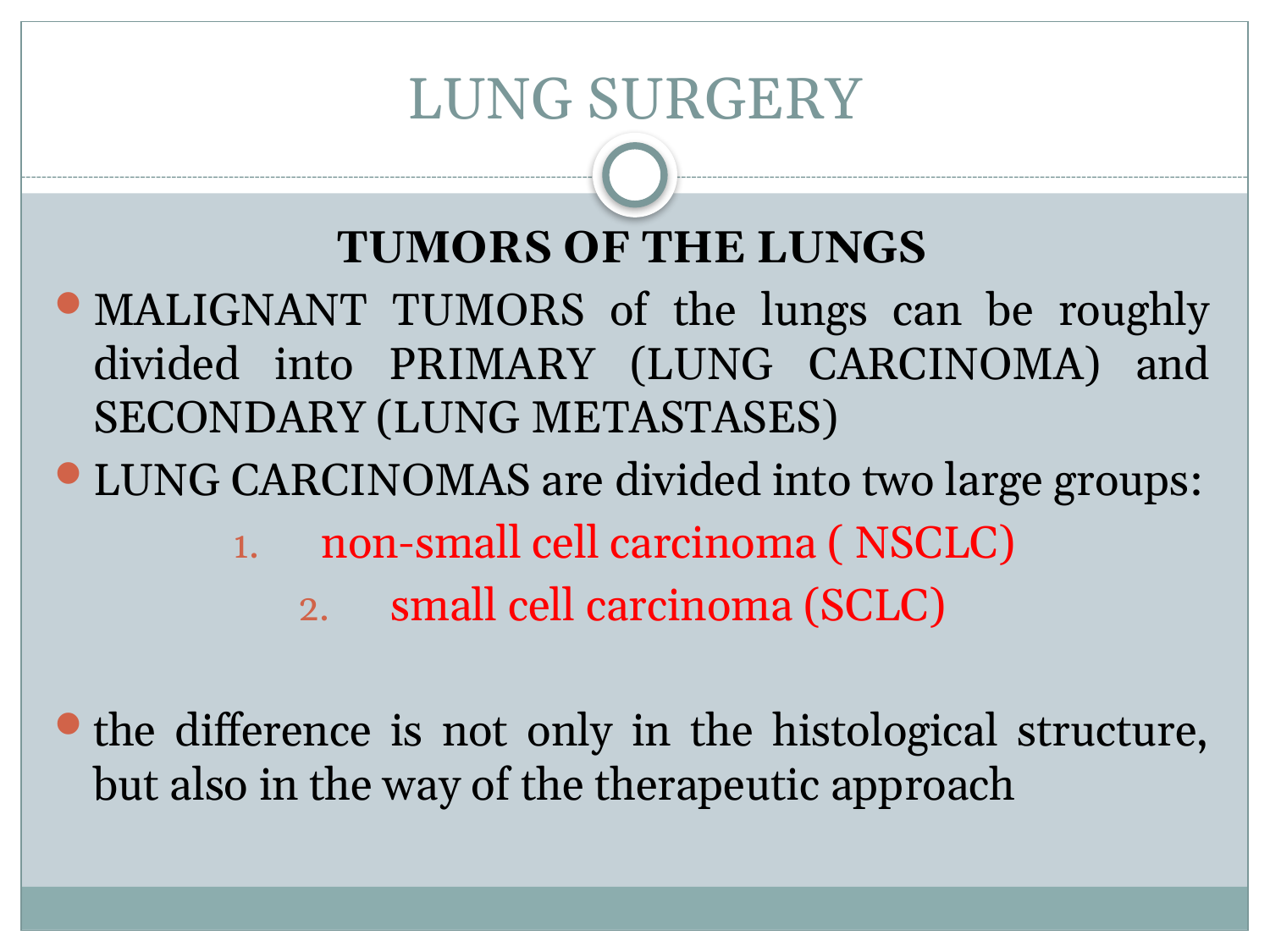

# LUNG SURGERY
TUMORS OF THE LUNGS
MALIGNANT TUMORS of the lungs can be roughly divided into PRIMARY (LUNG CARCINOMA) and SECONDARY (LUNG METASTASES)
LUNG CARCINOMAS are divided into two large groups:
non-small cell carcinoma ( NSCLC)
small cell carcinoma (SCLC)

the difference is not only in the histological structure, but also in the way of the therapeutic approach